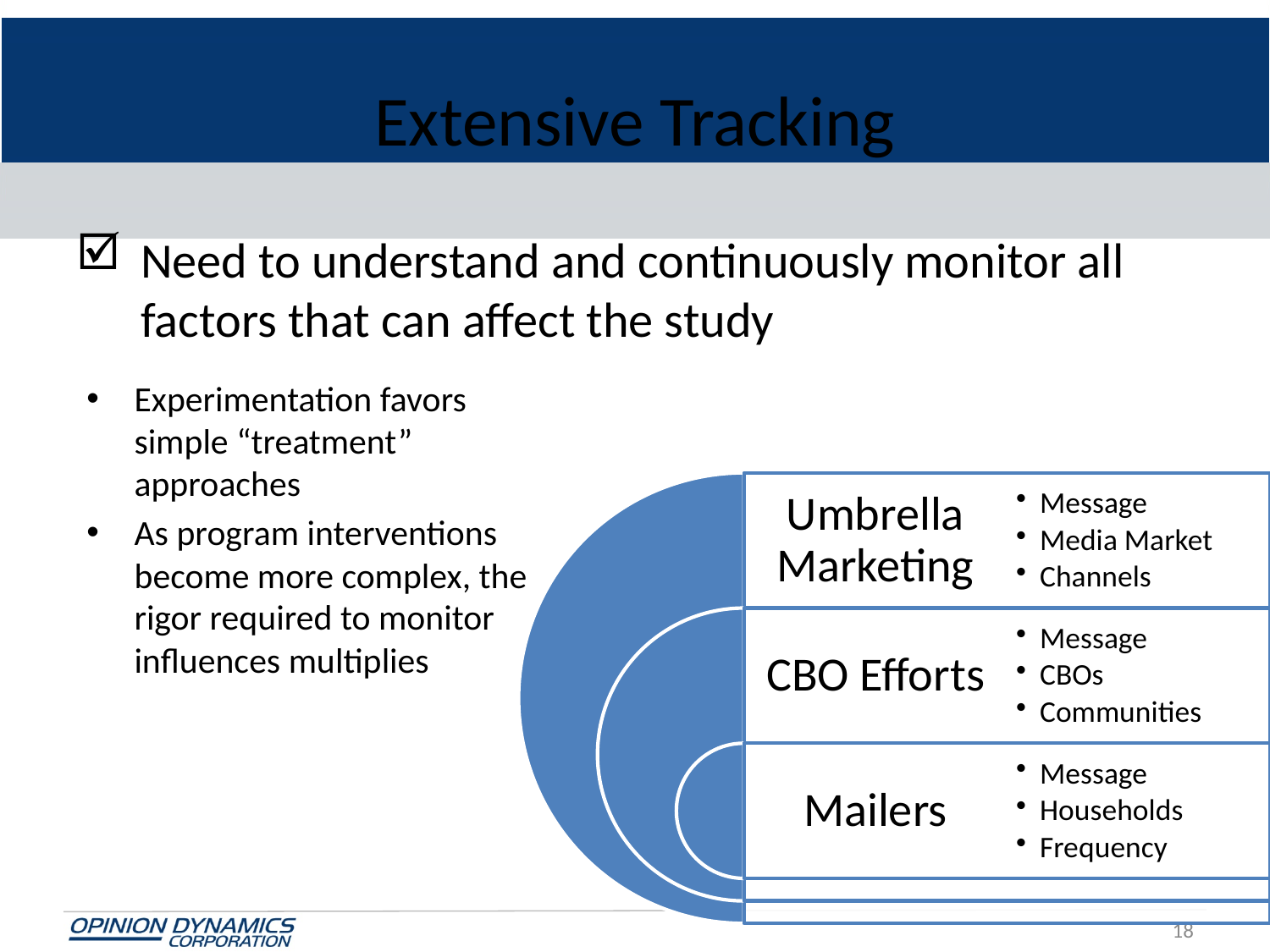

# Extensive Tracking
Need to understand and continuously monitor all factors that can affect the study
Experimentation favors simple “treatment” approaches
As program interventions become more complex, the rigor required to monitor influences multiplies
Umbrella Marketing
CBO Efforts
Mailers
Message
Media Market
Channels
Message
CBOs
Communities
Message
Households
Frequency
18